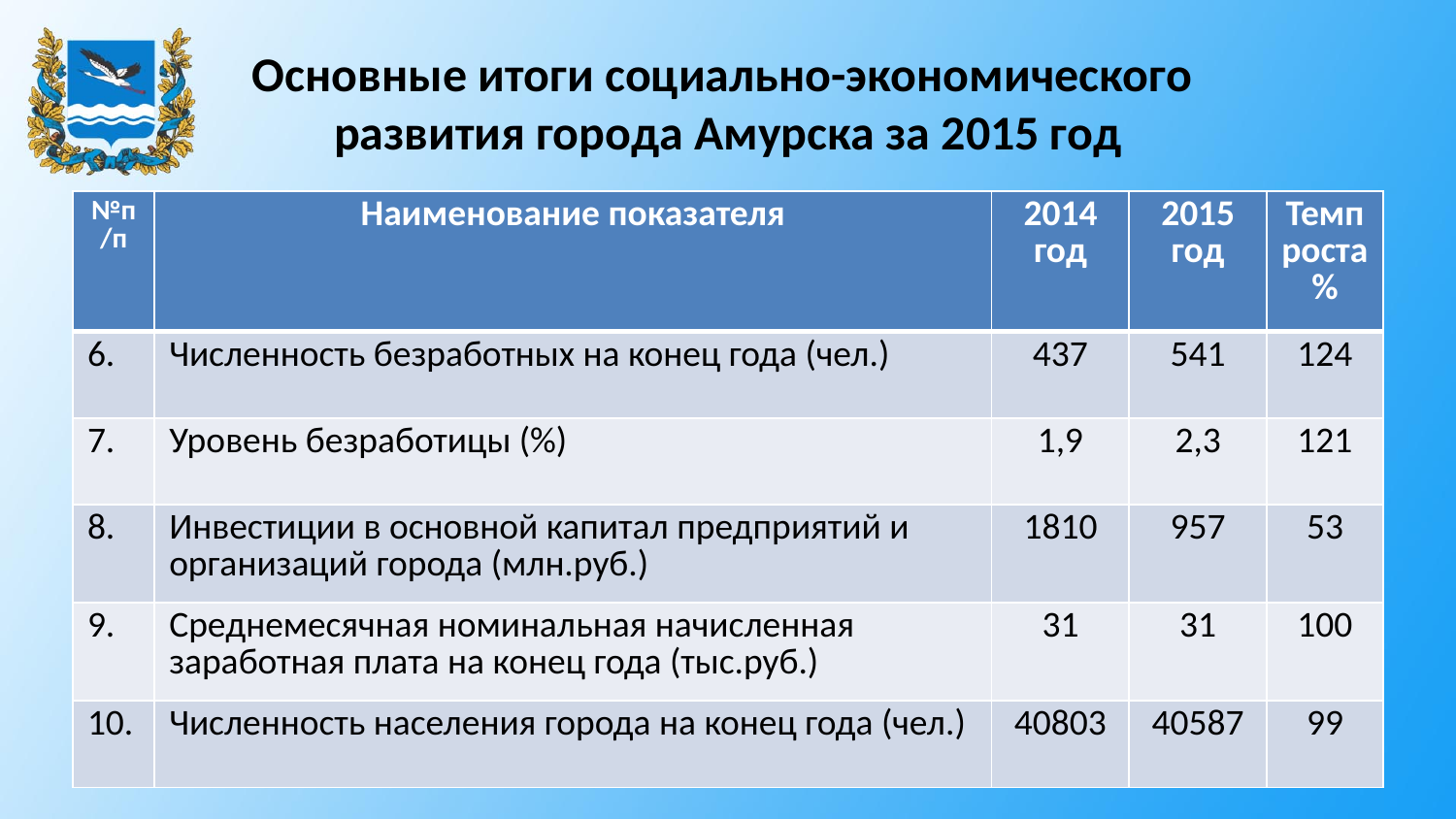

# Основные итоги социально-экономического развития города Амурска за 2015 год
| №п/п | Наименование показателя | 2014 год | 2015 год | Темп роста % |
| --- | --- | --- | --- | --- |
| 6. | Численность безработных на конец года (чел.) | 437 | 541 | 124 |
| 7. | Уровень безработицы (%) | 1,9 | 2,3 | 121 |
| 8. | Инвестиции в основной капитал предприятий и организаций города (млн.руб.) | 1810 | 957 | 53 |
| 9. | Среднемесячная номинальная начисленная заработная плата на конец года (тыс.руб.) | 31 | 31 | 100 |
| 10. | Численность населения города на конец года (чел.) | 40803 | 40587 | 99 |